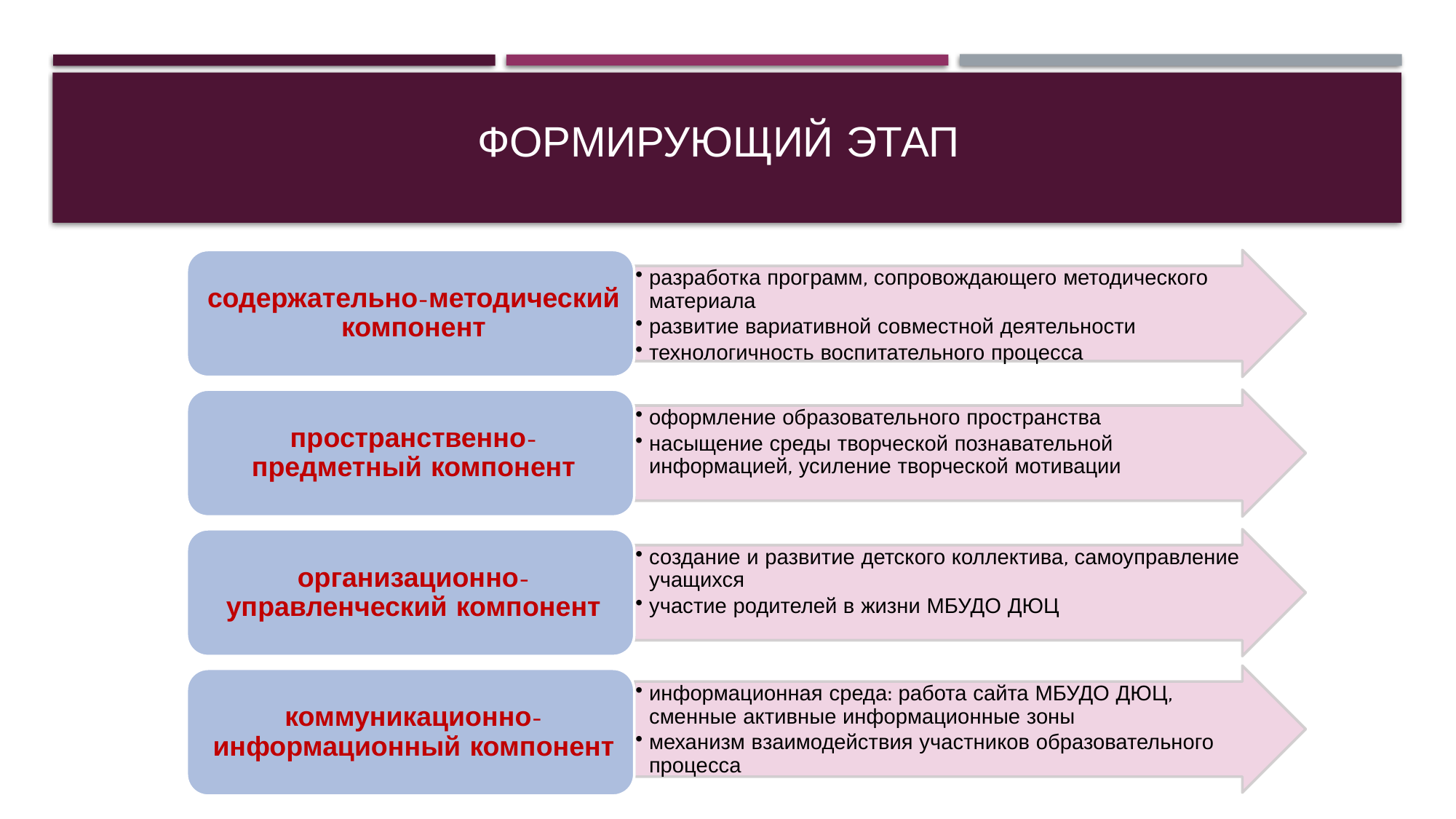

# Формирующий этап
разработка программ, сопровождающего методического материала
развитие вариативной совместной деятельности
технологичность воспитательного процесса
содержательно-методический компонент
оформление образовательного пространства
насыщение среды творческой познавательной информацией, усиление творческой мотивации
пространственно-предметный компонент
создание и развитие детского коллектива, самоуправление учащихся
участие родителей в жизни МБУДО ДЮЦ
организационно-управленческий компонент
информационная среда: работа сайта МБУДО ДЮЦ, сменные активные информационные зоны
механизм взаимодействия участников образовательного процесса
коммуникационно-информационный компонент